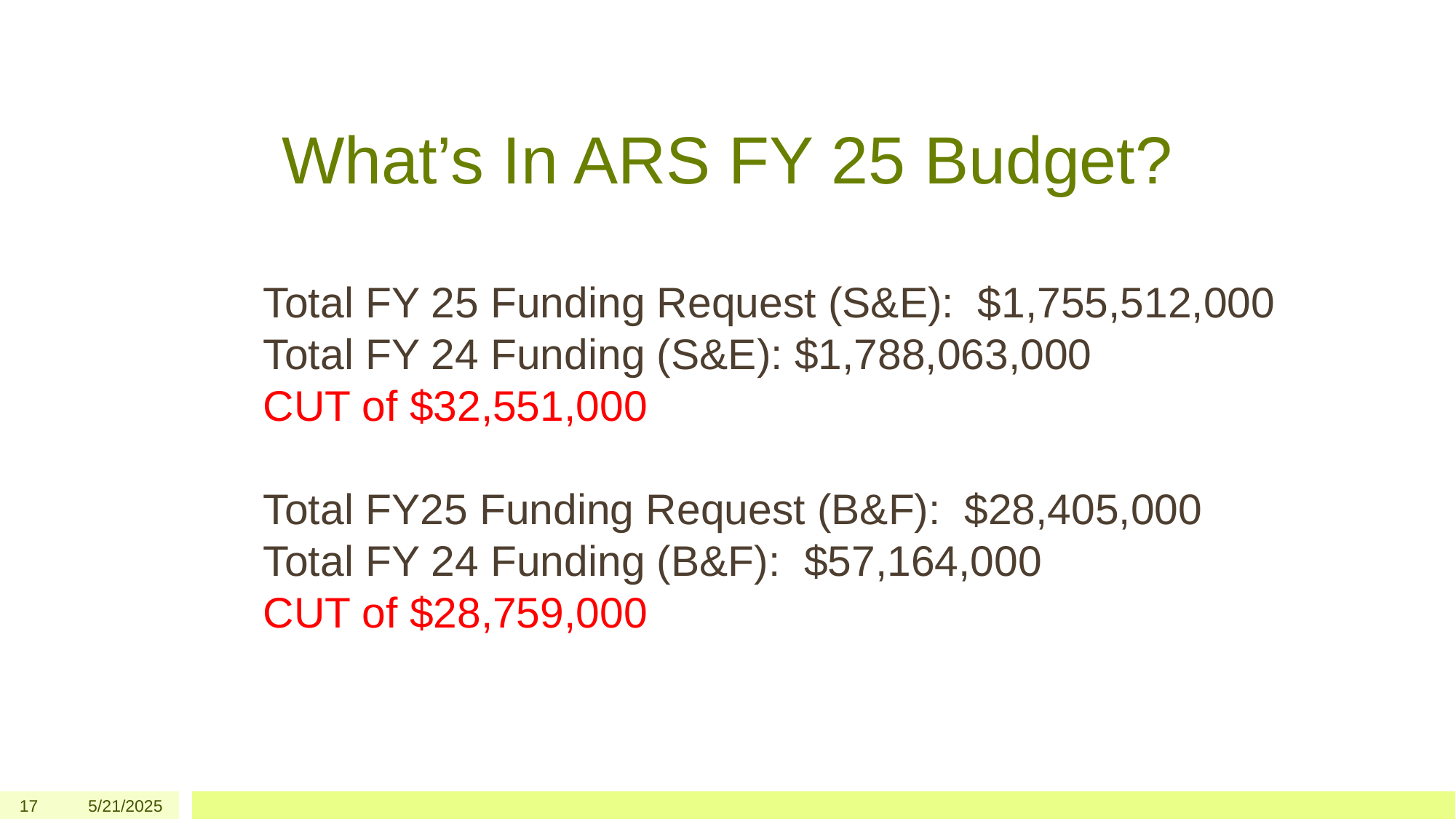

# What’s In ARS FY 25 Budget?

Total FY 25 Funding Request (S&E):  $1,755,512,000
Total FY 24 Funding (S&E): $1,788,063,000
CUT of $32,551,000

Total FY25 Funding Request (B&F):  $28,405,000
Total FY 24 Funding (B&F):  $57,164,000
CUT of $28,759,000

17
5/21/2025